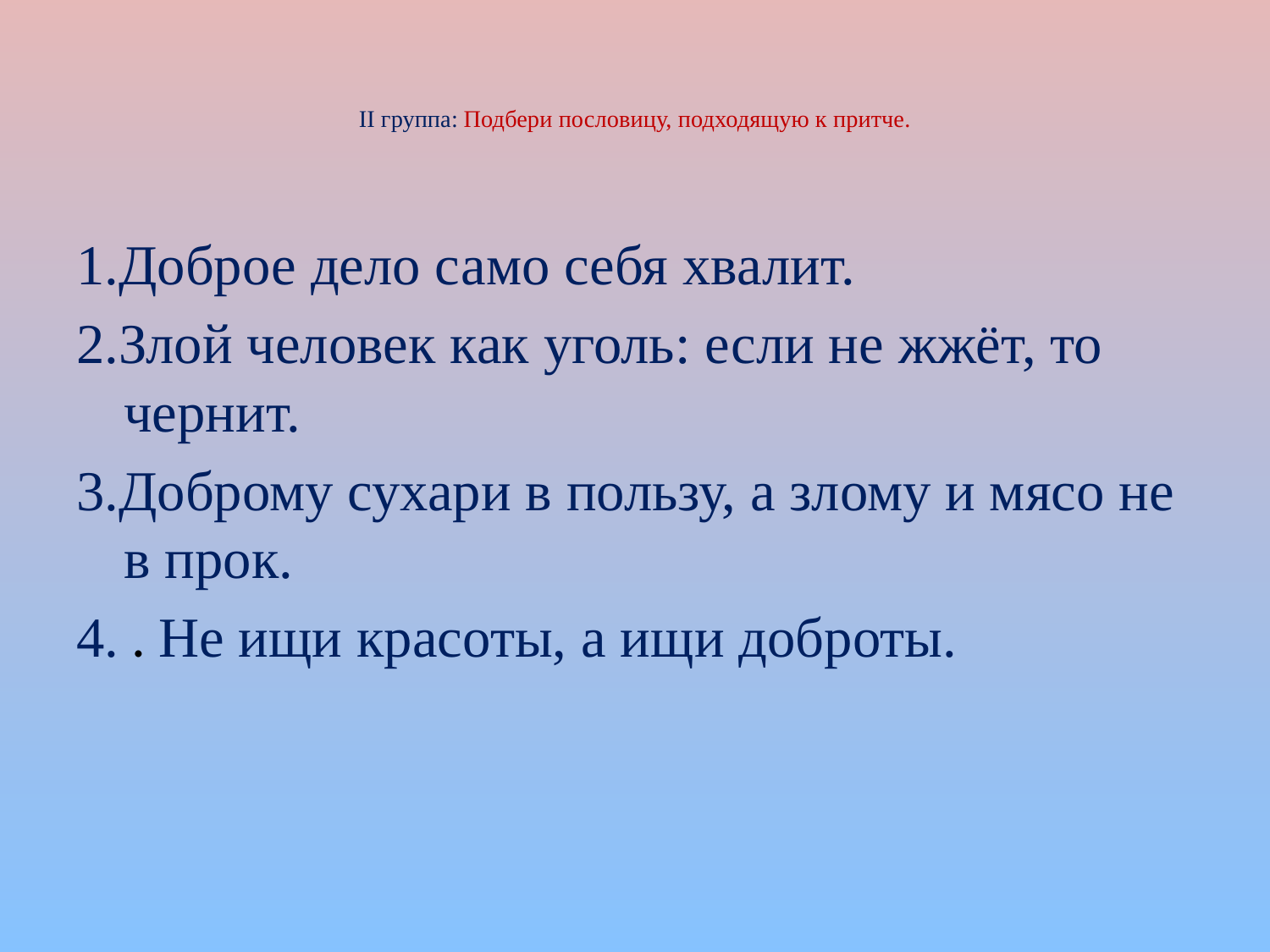

# II группа: Подбери пословицу, подходящую к притче.
1.Доброе дело само себя хвалит.
2.Злой человек как уголь: если не жжёт, то чернит.
3.Доброму сухари в пользу, а злому и мясо не в прок.
4. . Не ищи красоты, а ищи доброты.